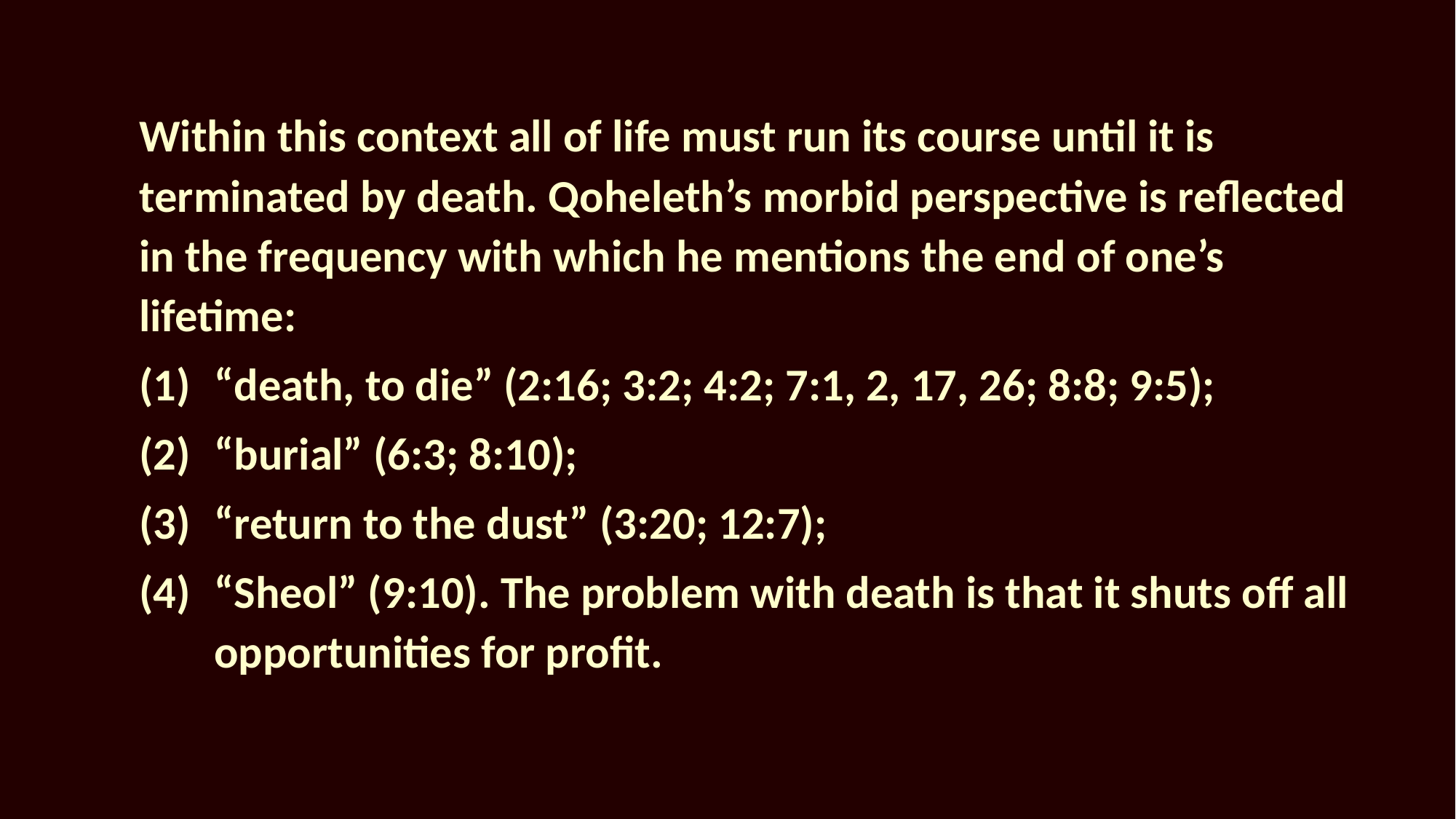

Within this context all of life must run its course until it is terminated by death. Qoheleth’s morbid perspective is reflected in the frequency with which he mentions the end of one’s lifetime:
“death, to die” (2:16; 3:2; 4:2; 7:1, 2, 17, 26; 8:8; 9:5);
“burial” (6:3; 8:10);
“return to the dust” (3:20; 12:7);
“Sheol” (9:10). The problem with death is that it shuts off all opportunities for profit.